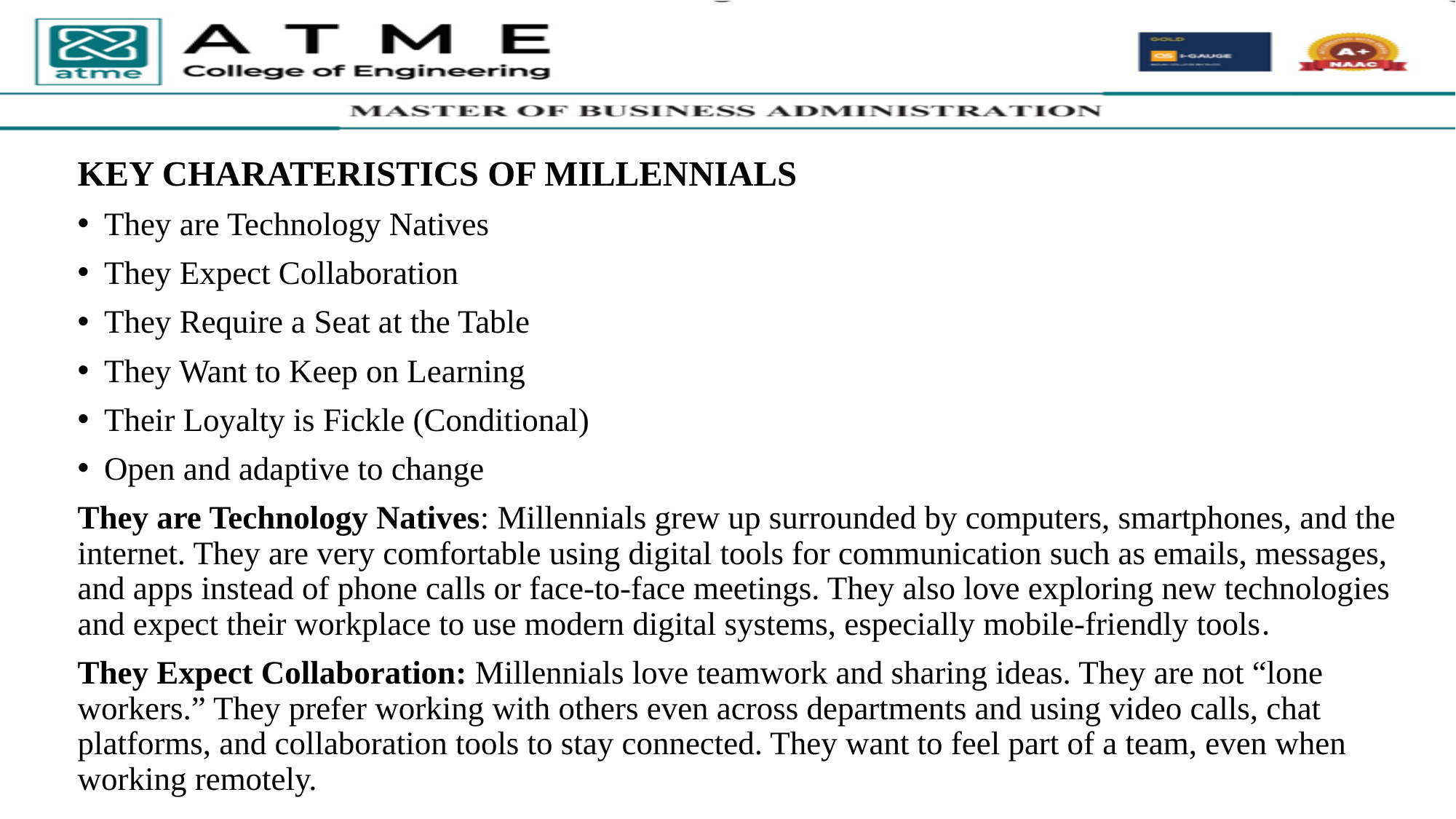

KEY CHARATERISTICS OF MILLENNIALS
They are Technology Natives
They Expect Collaboration
They Require a Seat at the Table
They Want to Keep on Learning
Their Loyalty is Fickle (Conditional)
Open and adaptive to change
They are Technology Natives: Millennials grew up surrounded by computers, smartphones, and the internet. They are very comfortable using digital tools for communication such as emails, messages, and apps instead of phone calls or face-to-face meetings. They also love exploring new technologies and expect their workplace to use modern digital systems, especially mobile-friendly tools.
They Expect Collaboration: Millennials love teamwork and sharing ideas. They are not “lone workers.” They prefer working with others even across departments and using video calls, chat platforms, and collaboration tools to stay connected. They want to feel part of a team, even when working remotely.